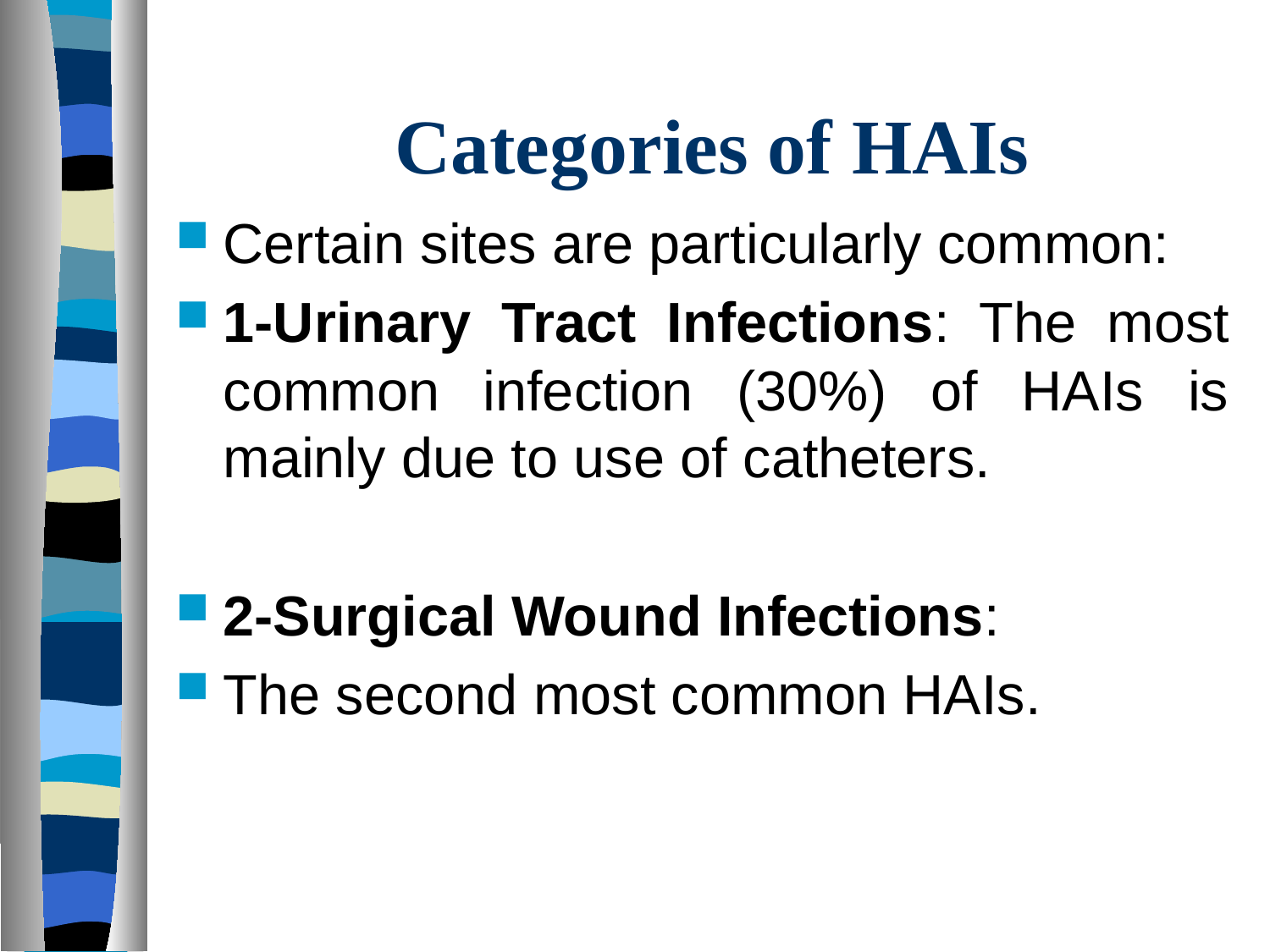

# Categories of HAIs
Certain sites are particularly common:
1-Urinary Tract Infections: The most common infection (30%) of HAIs is mainly due to use of catheters.

2-Surgical Wound Infections:
The second most common HAIs.